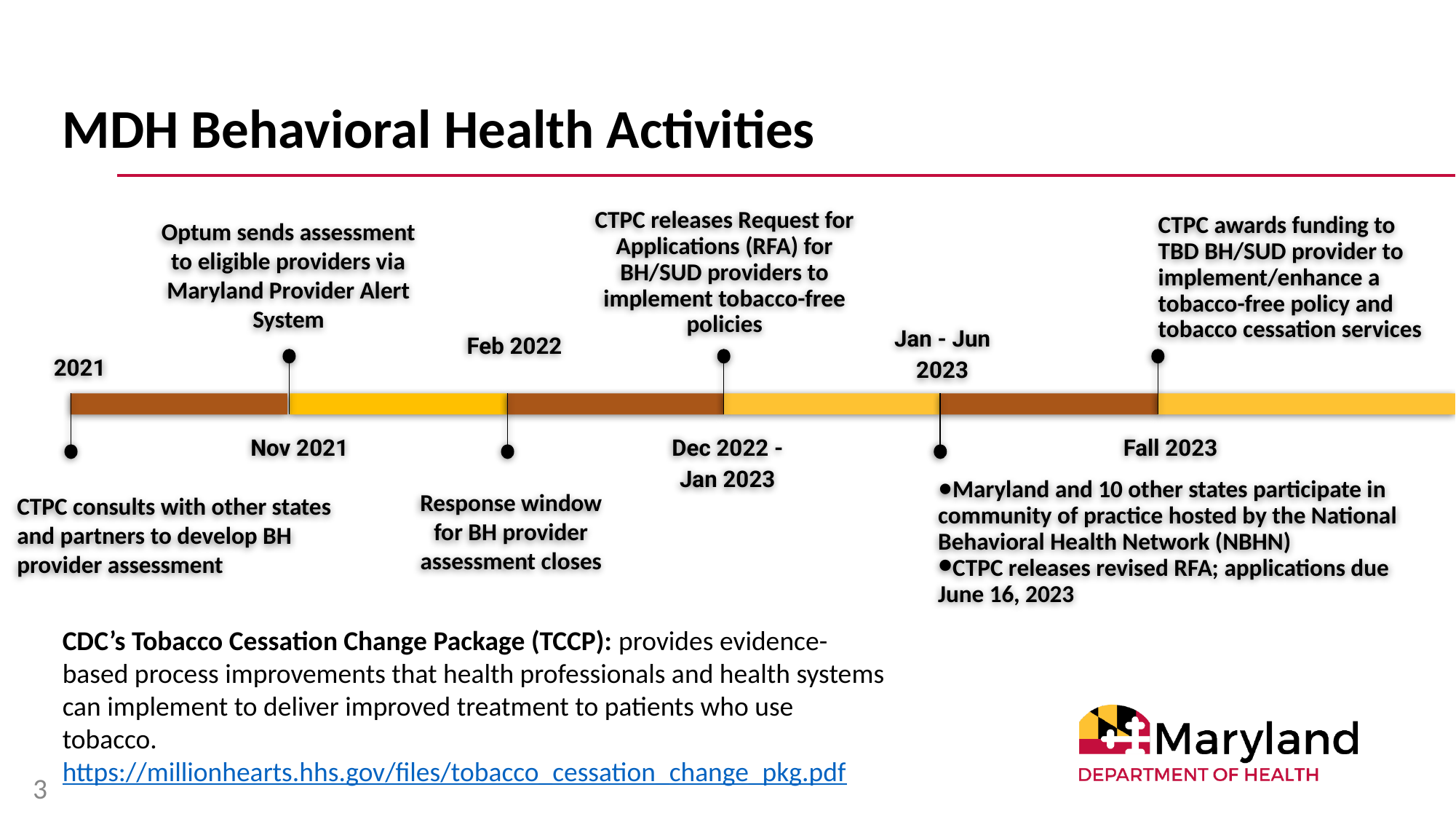

# MDH Behavioral Health Activities
CTPC releases Request for Applications (RFA) for BH/SUD providers to implement tobacco-free policies

Dec 2022 - Jan 2023
CTPC awards funding to TBD BH/SUD provider to implement/enhance a tobacco-free policy and tobacco cessation services

Fall 2023
Optum sends assessment to eligible providers via Maryland Provider Alert System

Nov 2021
Jan - Jun 2023

Maryland and 10 other states participate in community of practice hosted by the National Behavioral Health Network (NBHN)
CTPC releases revised RFA; applications due June 16, 2023
Feb 2022

Response window for BH provider assessment closes
2021

CTPC consults with other states and partners to develop BH provider assessment

CDC’s Tobacco Cessation Change Package (TCCP): provides evidence-based process improvements that health professionals and health systems can implement to deliver improved treatment to patients who use tobacco. https://millionhearts.hhs.gov/files/tobacco_cessation_change_pkg.pdf
3